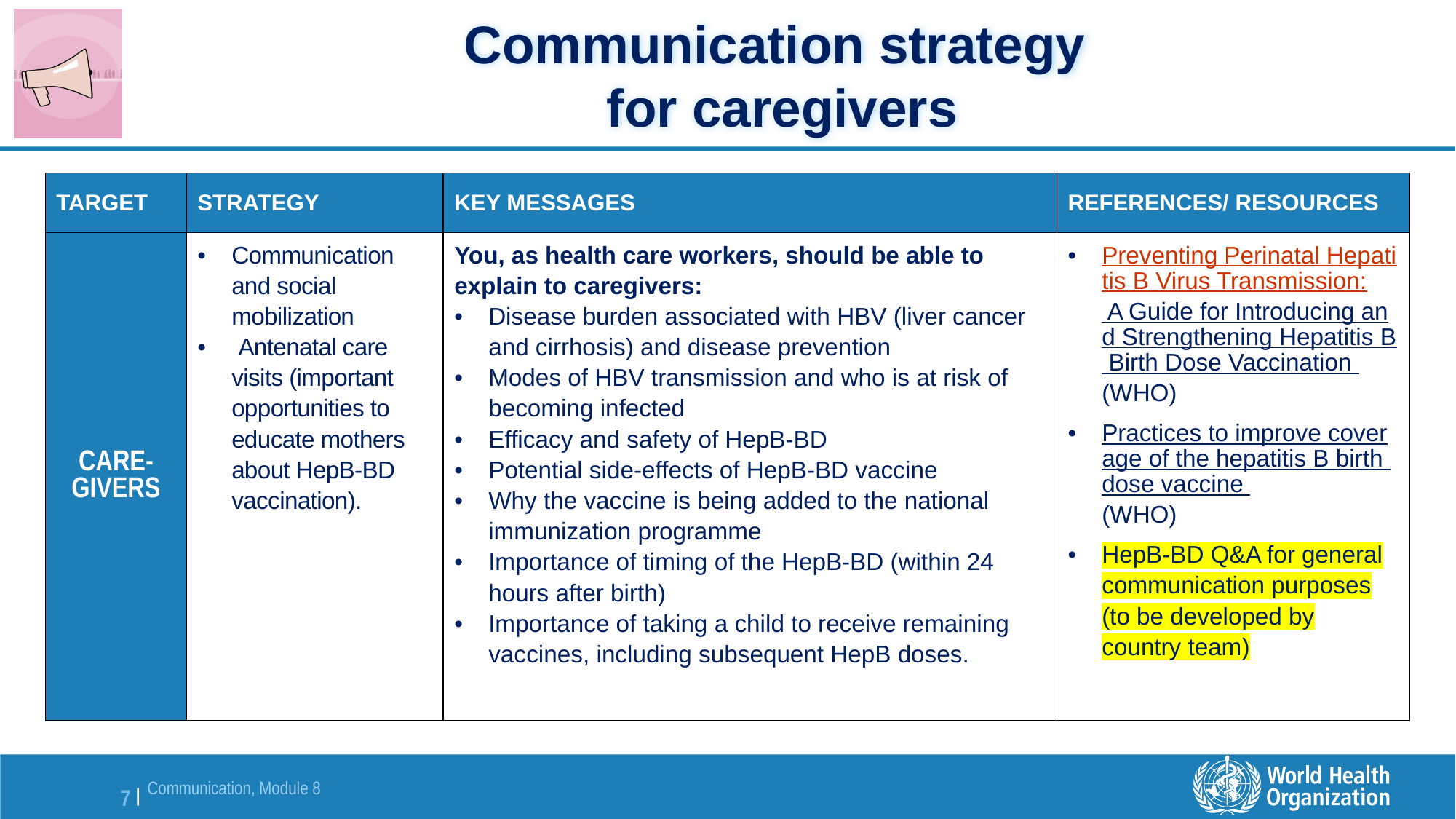

# Communication strategy for caregivers
| TARGET | STRATEGY | KEY MESSAGES | REFERENCES/ RESOURCES |
| --- | --- | --- | --- |
| CARE-GIVERS | Communication and social mobilization Antenatal care visits (important opportunities to educate mothers about HepB-BD vaccination). | You, as health care workers, should be able to explain to caregivers: Disease burden associated with HBV (liver cancer and cirrhosis) and disease prevention Modes of HBV transmission and who is at risk of becoming infected Efficacy and safety of HepB-BD Potential side-effects of HepB-BD vaccine Why the vaccine is being added to the national immunization programme Importance of timing of the HepB-BD (within 24 hours after birth) Importance of taking a child to receive remaining vaccines, including subsequent HepB doses. | Preventing Perinatal Hepatitis B Virus Transmission: A Guide for Introducing and Strengthening Hepatitis B Birth Dose Vaccination (WHO) Practices to improve coverage of the hepatitis B birth dose vaccine (WHO) HepB-BD Q&A for general communication purposes (to be developed by country team) |